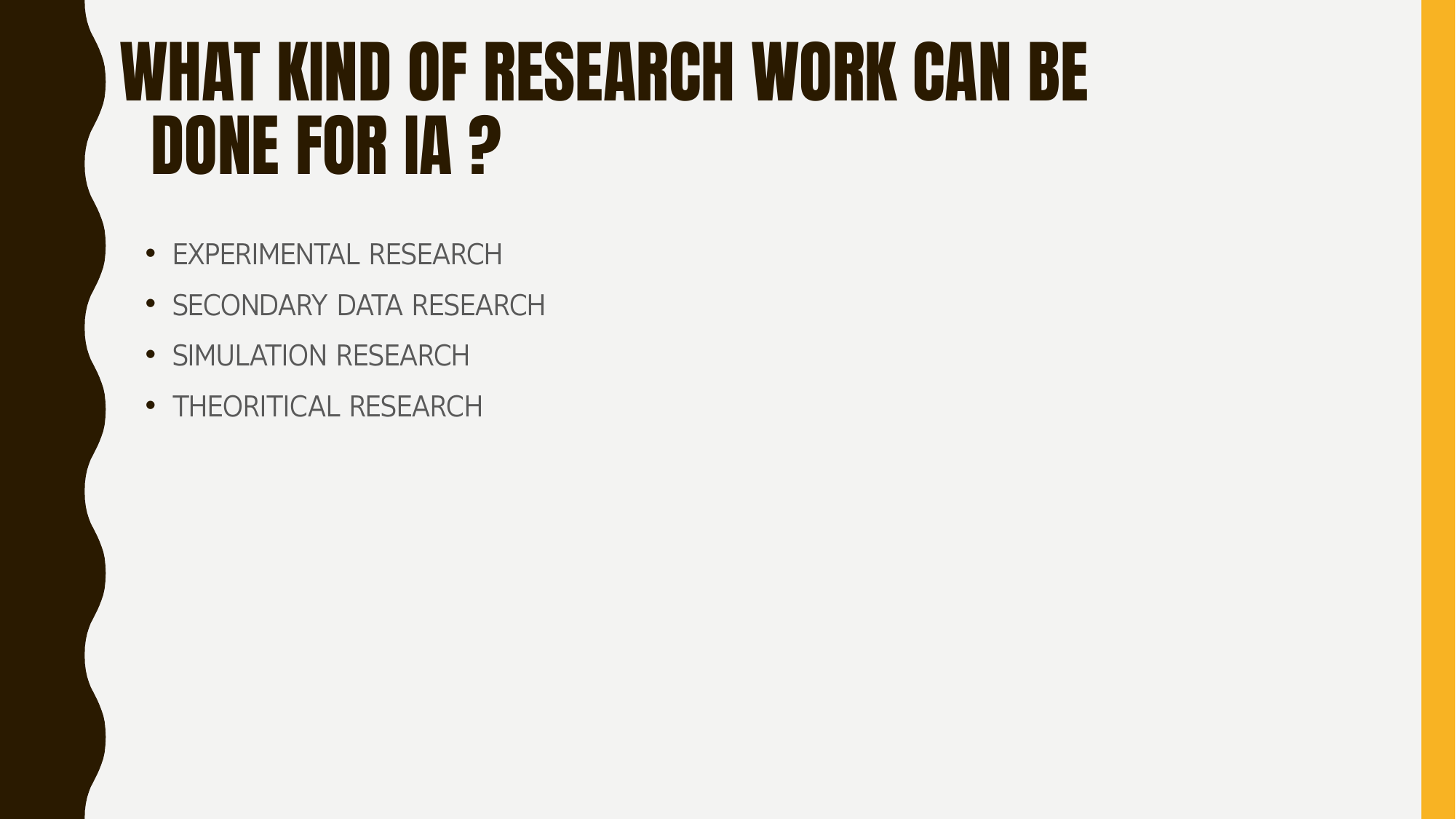

# WHAT KIND OF RESEARCH WORK CAN BE DONE FOR IA ?

EXPERIMENTAL RESEARCH
SECONDARY DATA RESEARCH
SIMULATION RESEARCH
THEORITICAL RESEARCH